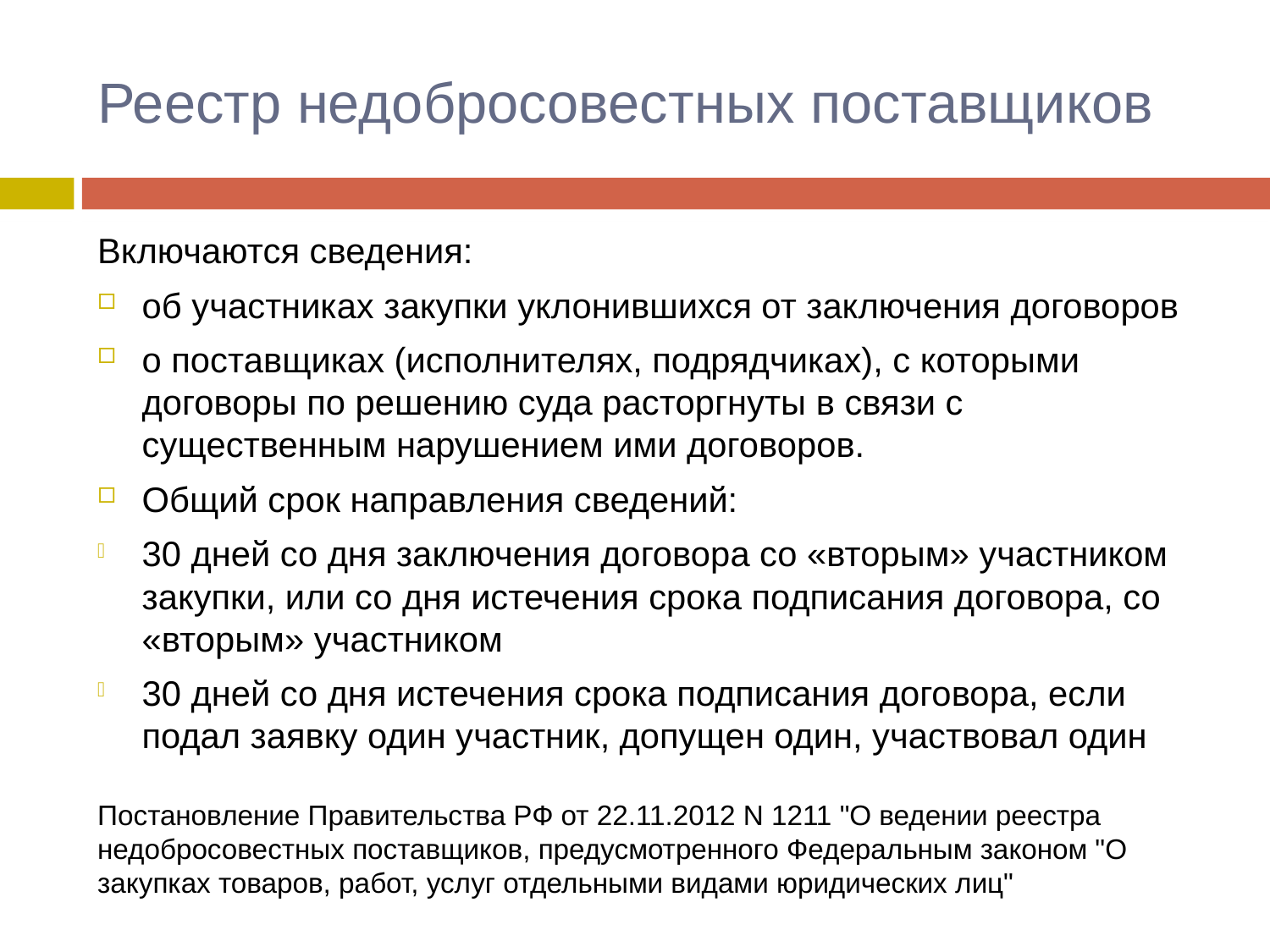

# Реестр недобросовестных поставщиков
Включаются сведения:
об участниках закупки уклонившихся от заключения договоров
о поставщиках (исполнителях, подрядчиках), с которыми договоры по решению суда расторгнуты в связи с существенным нарушением ими договоров.
Общий срок направления сведений:
30 дней со дня заключения договора со «вторым» участником закупки, или со дня истечения срока подписания договора, со «вторым» участником
30 дней со дня истечения срока подписания договора, если подал заявку один участник, допущен один, участвовал один

Постановление Правительства РФ от 22.11.2012 N 1211 "О ведении реестра недобросовестных поставщиков, предусмотренного Федеральным законом "О закупках товаров, работ, услуг отдельными видами юридических лиц"